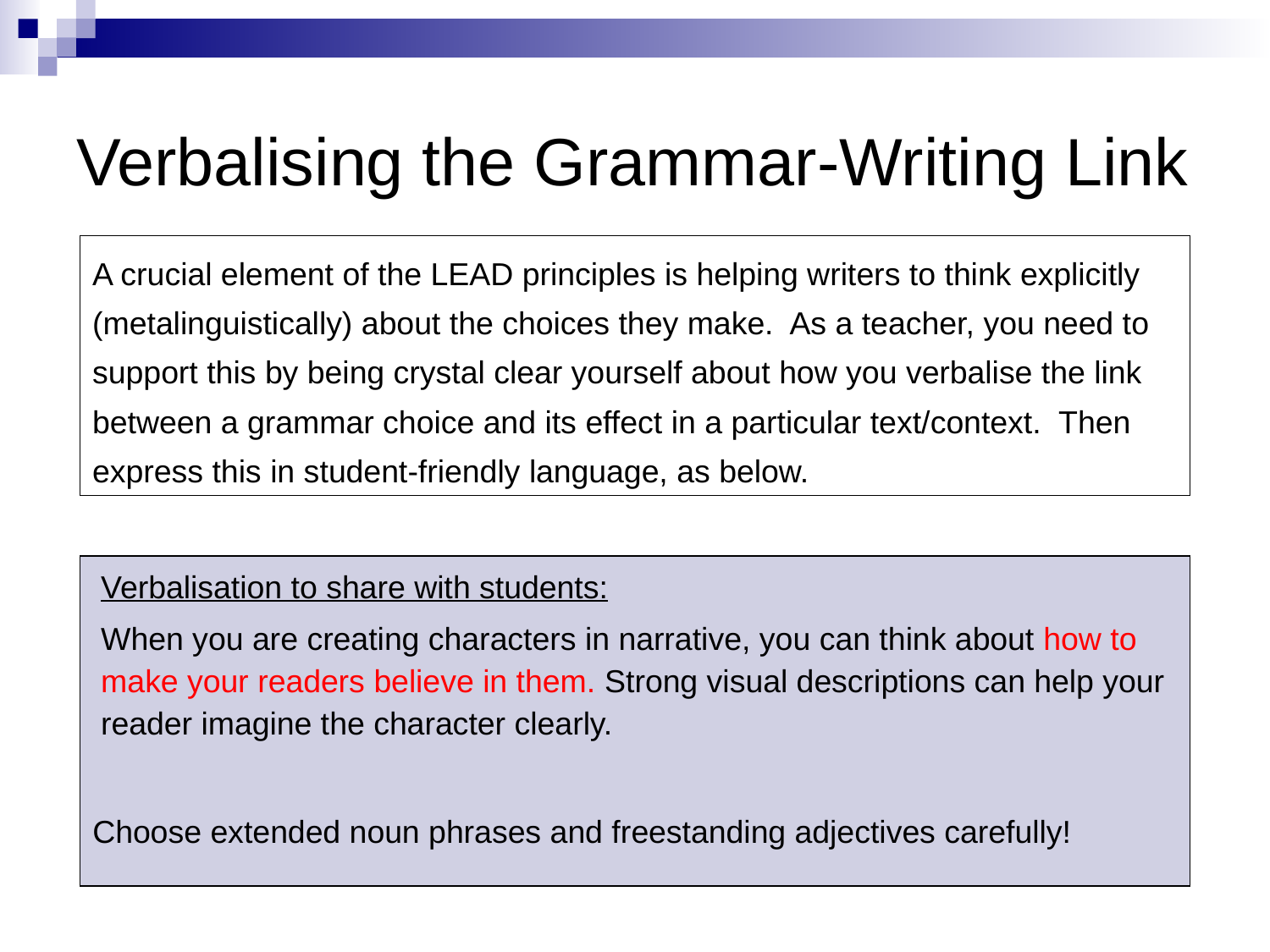

# Verbalising the Grammar-Writing Link
A crucial element of the LEAD principles is helping writers to think explicitly (metalinguistically) about the choices they make.  As a teacher, you need to support this by being crystal clear yourself about how you verbalise the link between a grammar choice and its effect in a particular text/context.  Then express this in student-friendly language, as below.
Verbalisation to share with students:
When you are creating characters in narrative, you can think about how to make your readers believe in them. Strong visual descriptions can help your reader imagine the character clearly.

Choose extended noun phrases and freestanding adjectives carefully!